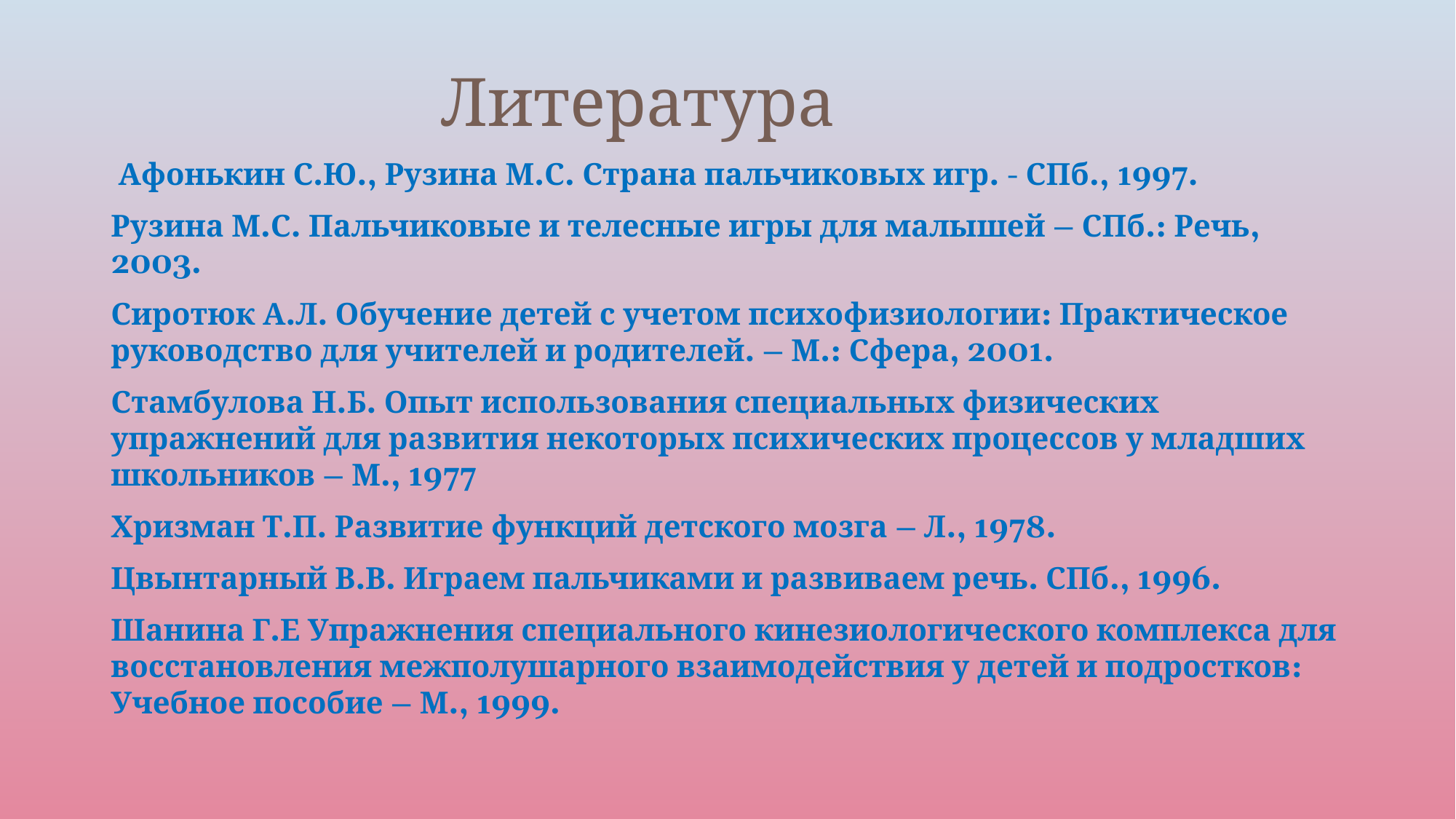

# Литература
 Афонькин С.Ю., Рузина М.С. Страна пальчиковых игр. - СПб., 1997.
Рузина М.С. Пальчиковые и телесные игры для малышей – СПб.: Речь, 2003.
Сиротюк А.Л. Обучение детей с учетом психофизиологии: Практическое руководство для учителей и родителей. – М.: Сфера, 2001.
Стамбулова Н.Б. Опыт использования специальных физических упражнений для развития некоторых психических процессов у младших школьников – М., 1977
Хризман Т.П. Развитие функций детского мозга – Л., 1978.
Цвынтарный В.В. Играем пальчиками и развиваем речь. СПб., 1996.
Шанина Г.Е Упражнения специального кинезиологического комплекса для восстановления межполушарного взаимодействия у детей и подростков: Учебное пособие – М., 1999.